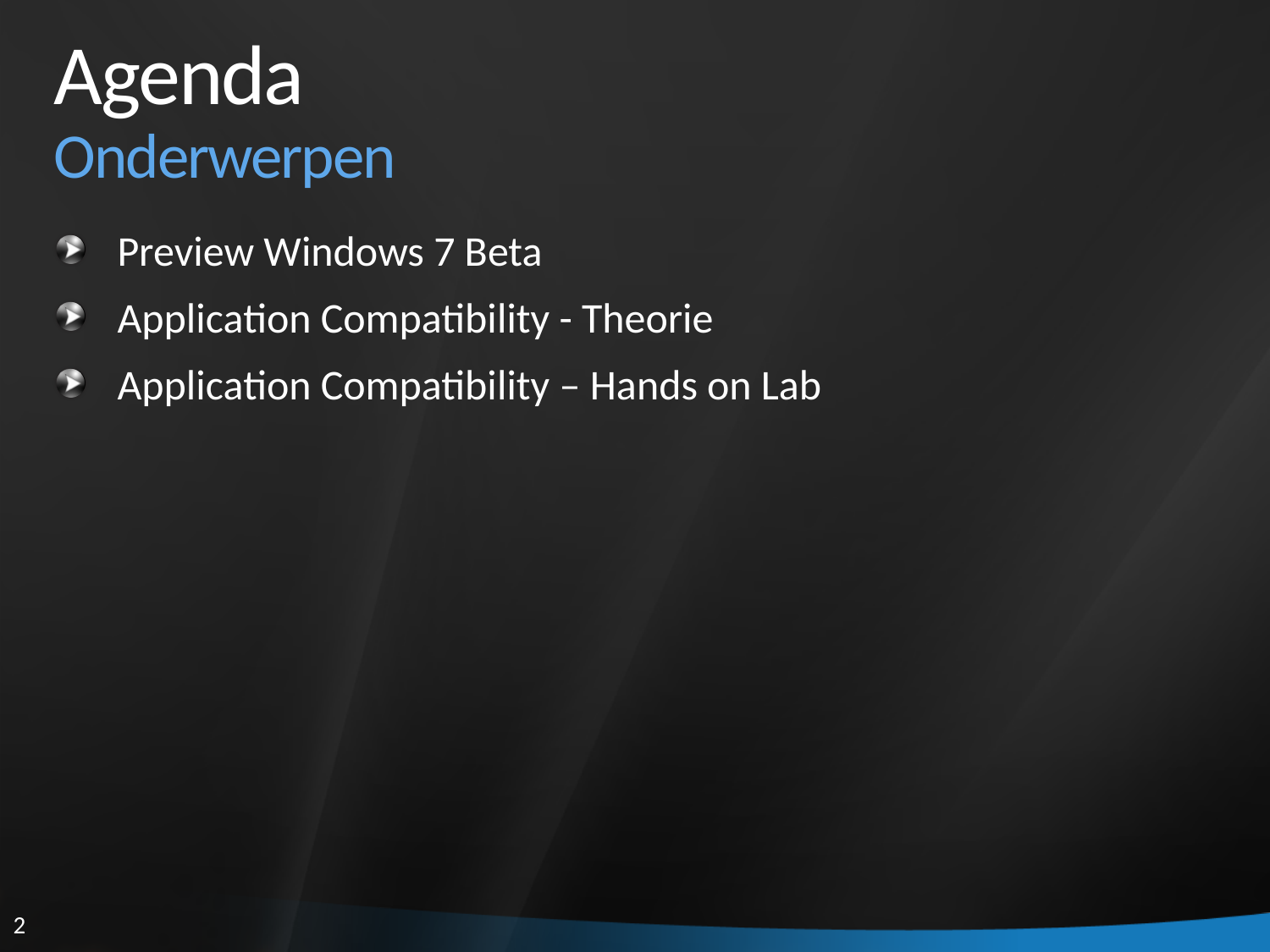

# Agenda Onderwerpen
Preview Windows 7 Beta
Application Compatibility - Theorie
Application Compatibility – Hands on Lab